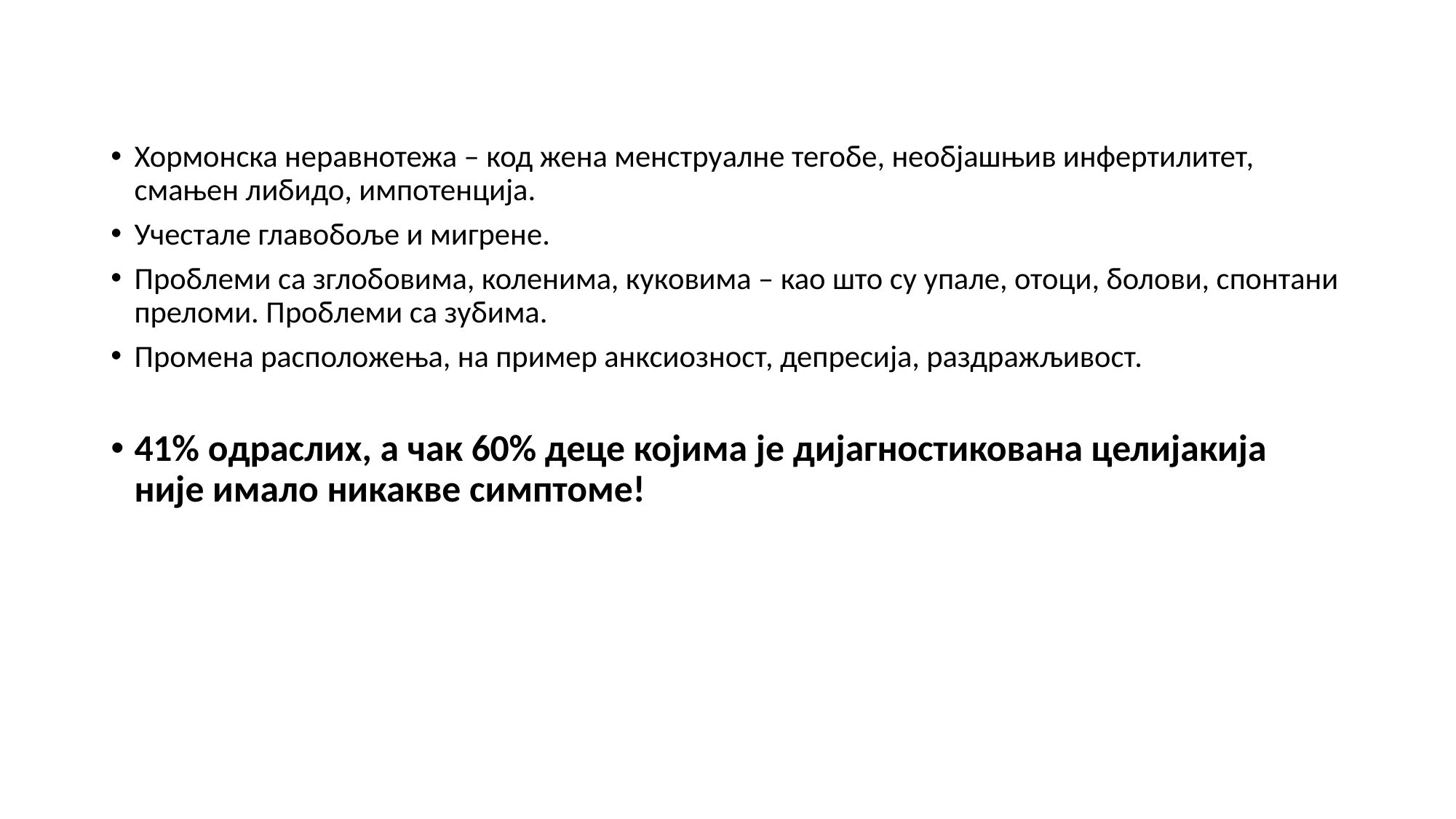

Хормонска неравнотежа – код жена менструалне тегобе, необјашњив инфертилитет, смањен либидо, импотенција.
Учестале главобоље и мигрене.
Проблеми са зглобовима, коленима, куковима – као што су упале, отоци, болови, спонтани преломи. Проблеми са зубима.
Промена расположења, на пример анксиозност, депресија, раздражљивост.

41% одраслих, а чак 60% деце којима је дијагностикована целијакија није имало никакве симптоме!